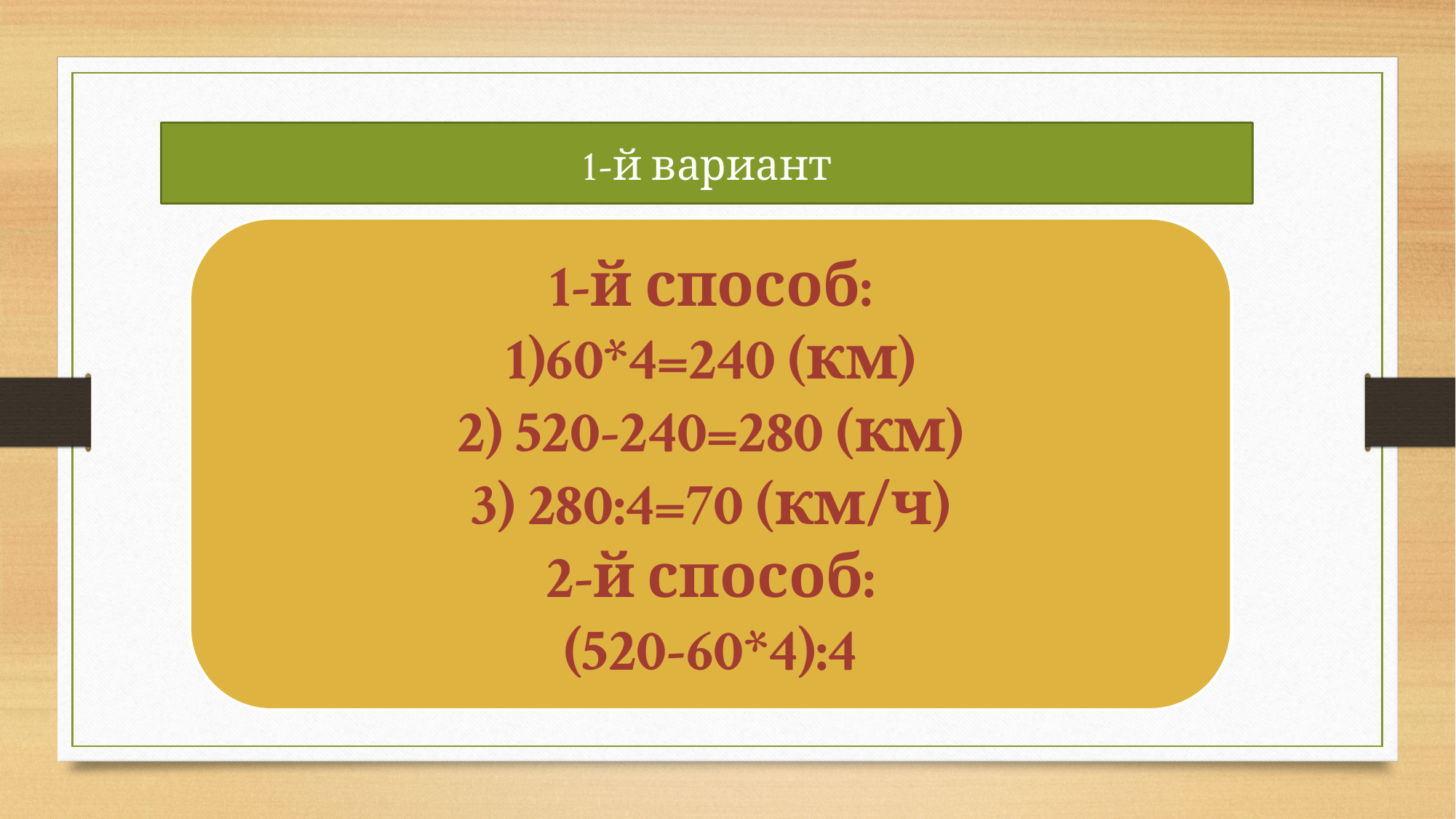

1-й вариант
1-й способ:
60*4=240 (км)
2) 520-240=280 (км)
3) 280:4=70 (км/ч)
2-й способ:
(520-60*4):4